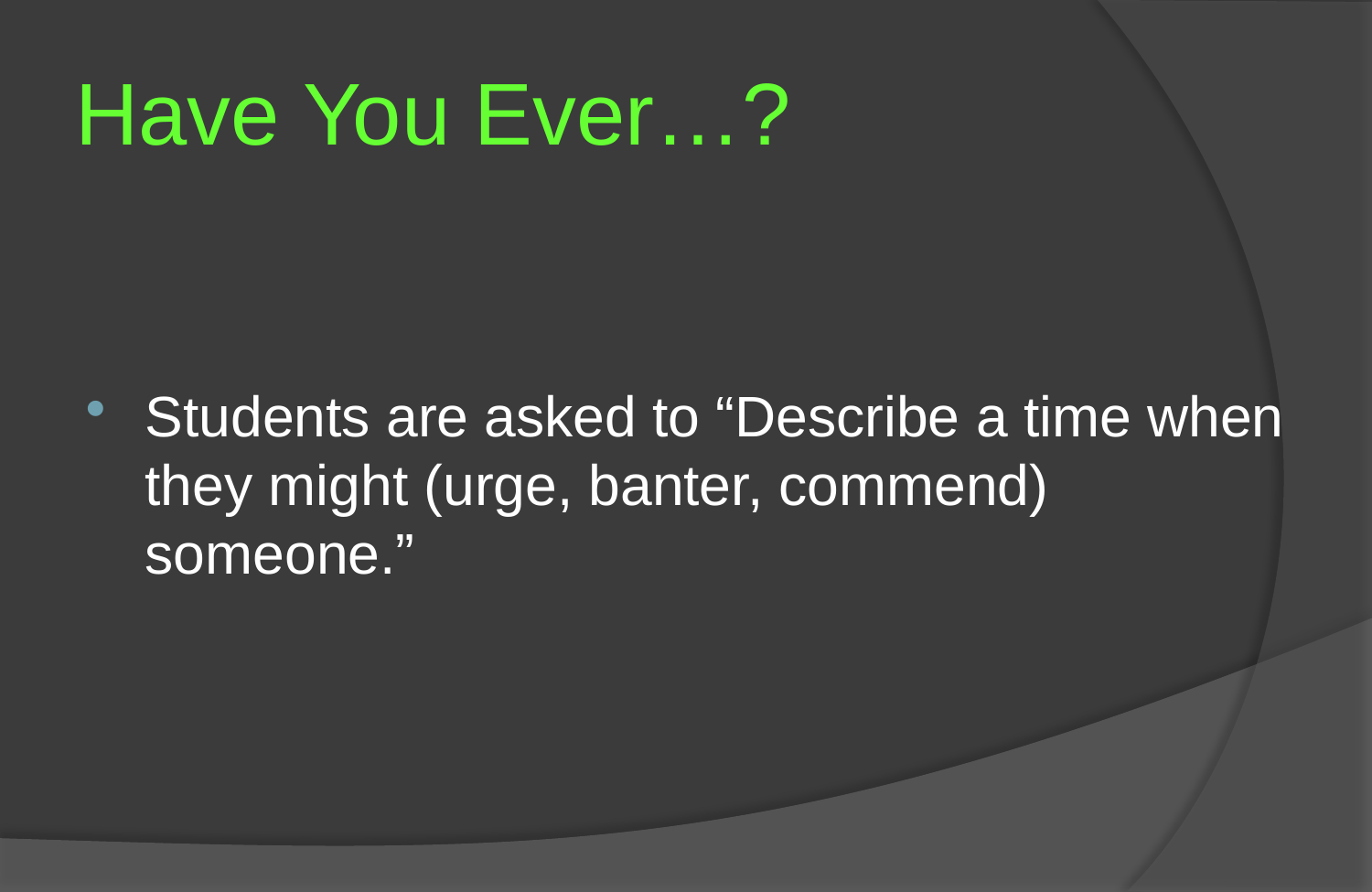

# Have You Ever…?
Students are asked to “Describe a time when they might (urge, banter, commend) someone.”